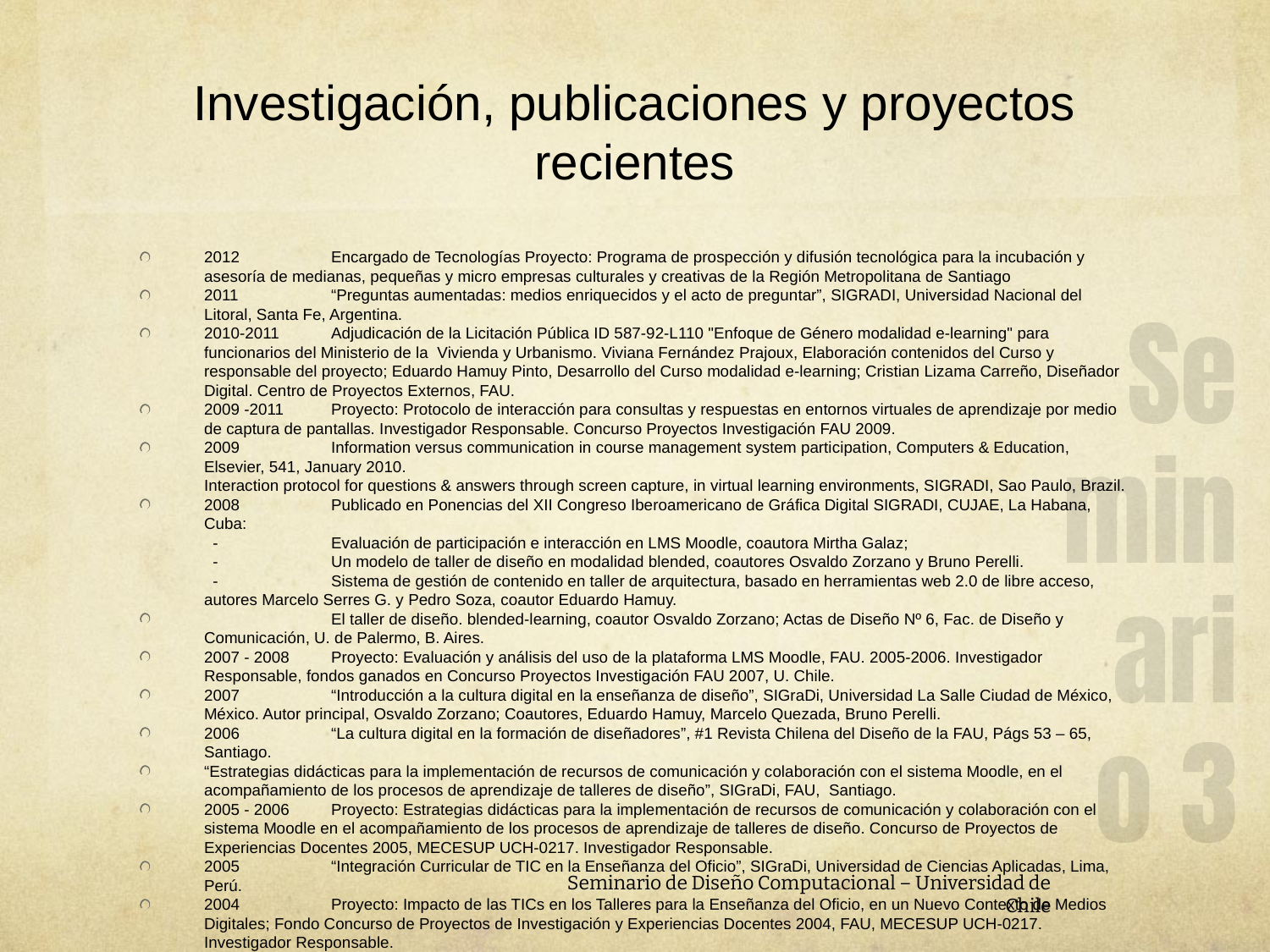

# Investigación, publicaciones y proyectos recientes
 Seminario 3
2012	Encargado de Tecnologías Proyecto: Programa de prospección y difusión tecnológica para la incubación y asesoría de medianas, pequeñas y micro empresas culturales y creativas de la Región Metropolitana de Santiago
2011	“Preguntas aumentadas: medios enriquecidos y el acto de preguntar”, SIGRADI, Universidad Nacional del Litoral, Santa Fe, Argentina.
2010-2011 	Adjudicación de la Licitación Pública ID 587-92-L110 "Enfoque de Género modalidad e-learning" para funcionarios del Ministerio de la  Vivienda y Urbanismo. Viviana Fernández Prajoux, Elaboración contenidos del Curso y responsable del proyecto; Eduardo Hamuy Pinto, Desarrollo del Curso modalidad e-learning; Cristian Lizama Carreño, Diseñador Digital. Centro de Proyectos Externos, FAU.
2009 -2011	Proyecto: Protocolo de interacción para consultas y respuestas en entornos virtuales de aprendizaje por medio de captura de pantallas. Investigador Responsable. Concurso Proyectos Investigación FAU 2009.
2009	Information versus communication in course management system participation, Computers & Education, Elsevier, 541, January 2010.
Interaction protocol for questions & answers through screen capture, in virtual learning environments, SIGRADI, Sao Paulo, Brazil.
2008 	Publicado en Ponencias del XII Congreso Iberoamericano de Gráfica Digital SIGRADI, CUJAE, La Habana, Cuba:
  -	Evaluación de participación e interacción en LMS Moodle, coautora Mirtha Galaz;
  -	Un modelo de taller de diseño en modalidad blended, coautores Osvaldo Zorzano y Bruno Perelli.
  - 	Sistema de gestión de contenido en taller de arquitectura, basado en herramientas web 2.0 de libre acceso, autores Marcelo Serres G. y Pedro Soza, coautor Eduardo Hamuy.
	El taller de diseño. blended-learning, coautor Osvaldo Zorzano; Actas de Diseño Nº 6, Fac. de Diseño y Comunicación, U. de Palermo, B. Aires.
2007 - 2008	Proyecto: Evaluación y análisis del uso de la plataforma LMS Moodle, FAU. 2005-2006. Investigador Responsable, fondos ganados en Concurso Proyectos Investigación FAU 2007, U. Chile.
2007	“Introducción a la cultura digital en la enseñanza de diseño”, SIGraDi, Universidad La Salle Ciudad de México, México. Autor principal, Osvaldo Zorzano; Coautores, Eduardo Hamuy, Marcelo Quezada, Bruno Perelli.
2006	“La cultura digital en la formación de diseñadores”, #1 Revista Chilena del Diseño de la FAU, Págs 53 – 65, Santiago.
“Estrategias didácticas para la implementación de recursos de comunicación y colaboración con el sistema Moodle, en el acompañamiento de los procesos de aprendizaje de talleres de diseño”, SIGraDi, FAU,  Santiago.
2005 - 2006	Proyecto: Estrategias didácticas para la implementación de recursos de comunicación y colaboración con el sistema Moodle en el acompañamiento de los procesos de aprendizaje de talleres de diseño. Concurso de Proyectos de Experiencias Docentes 2005, MECESUP UCH-0217. Investigador Responsable.
2005	“Integración Curricular de TIC en la Enseñanza del Oficio”, SIGraDi, Universidad de Ciencias Aplicadas, Lima, Perú.
2004	Proyecto: Impacto de las TICs en los Talleres para la Enseñanza del Oficio, en un Nuevo Contexto de Medios Digitales; Fondo Concurso de Proyectos de Investigación y Experiencias Docentes 2004, FAU, MECESUP UCH-0217. Investigador Responsable.
Seminario de Diseño Computacional – Universidad de Chile